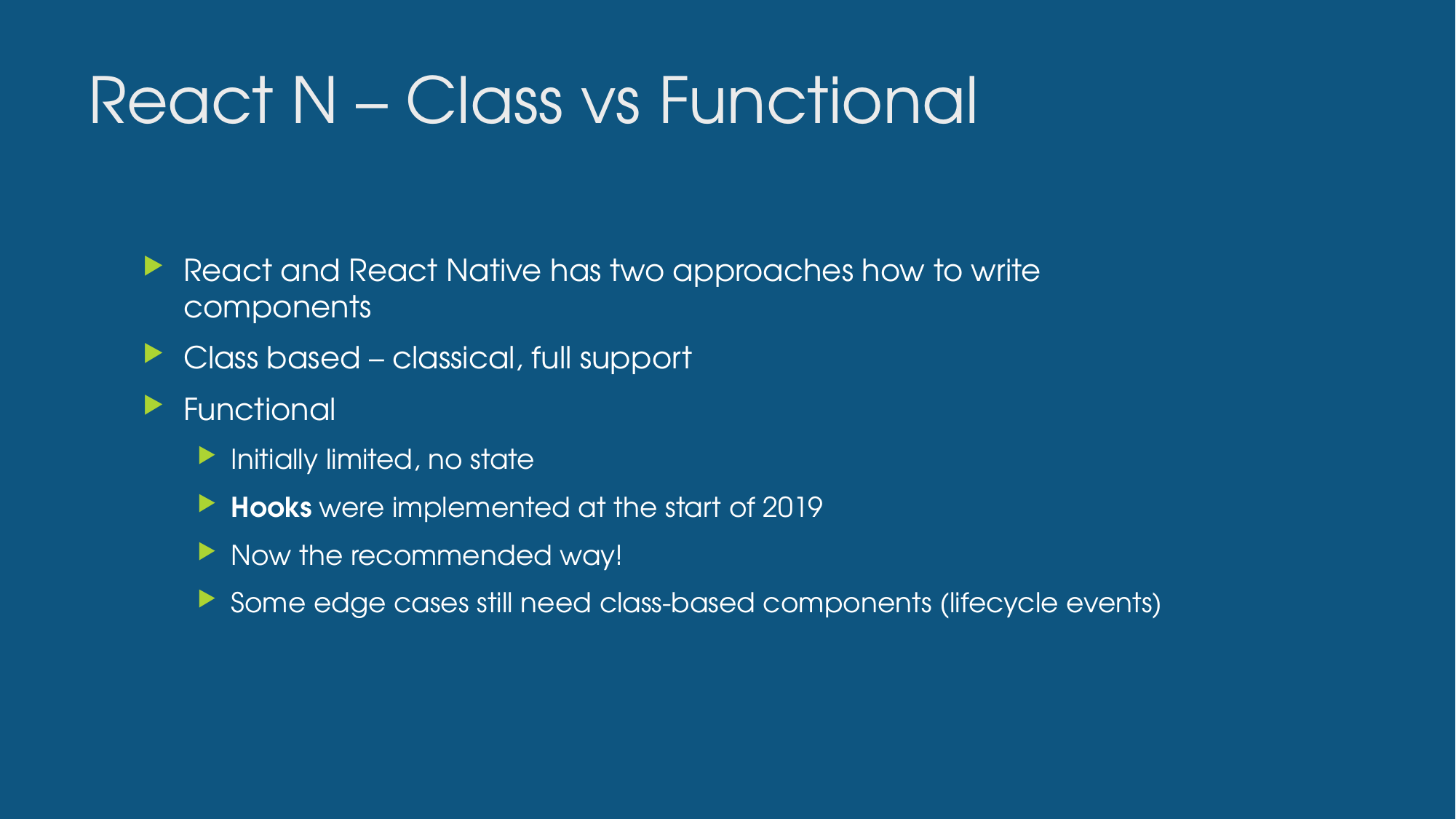

2
# React N – Class vs Functional
React and React Native has two approaches how to write components
Class based – classical, full support
Functional
Initially limited, no state
Hooks were implemented at the start of 2019
Now the recommended way!
Some edge cases still need class-based components (lifecycle events)